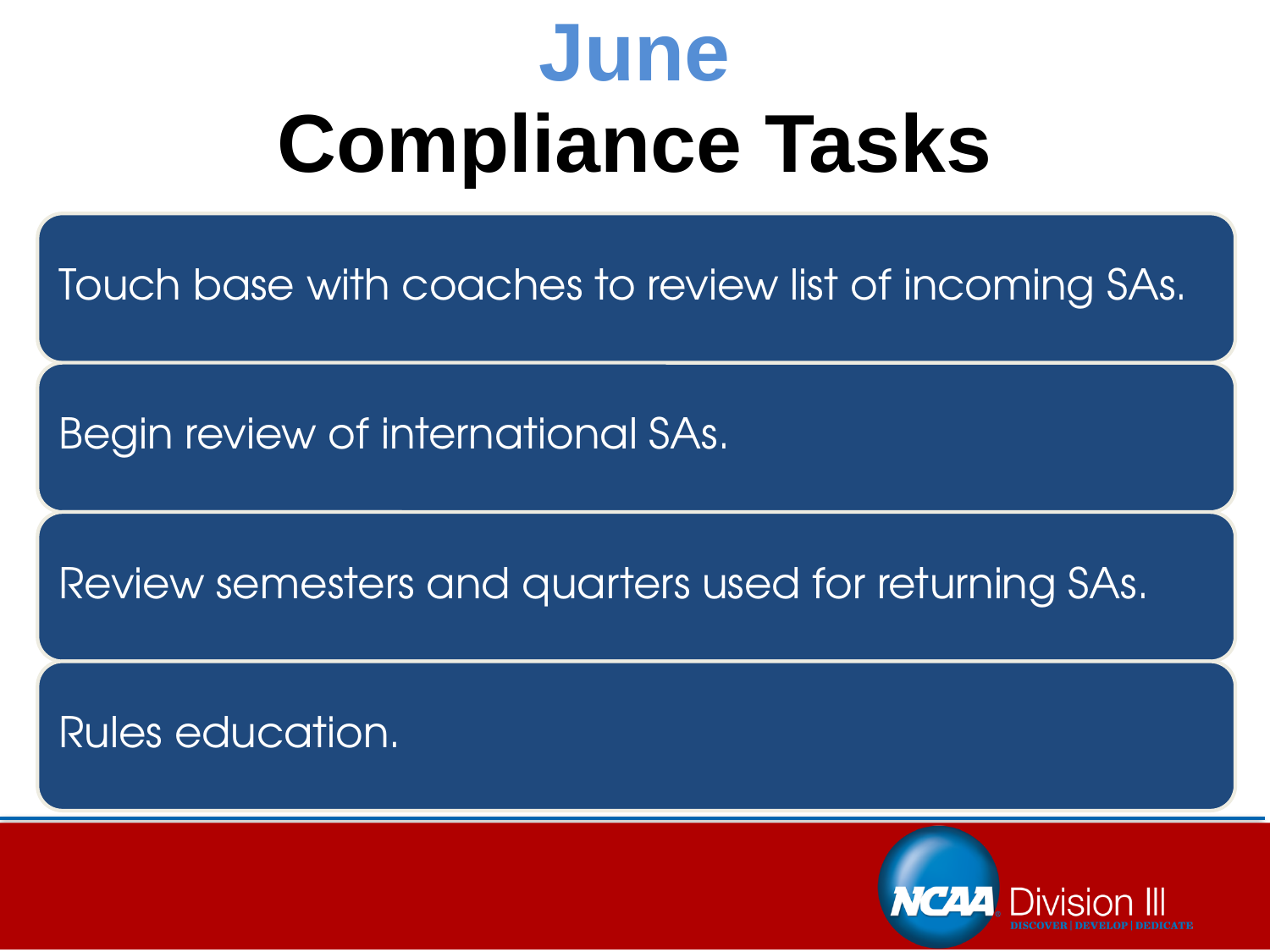

# June Compliance Tasks
Touch base with coaches to review list of incoming SAs.
Begin review of international SAs.
Review semesters and quarters used for returning SAs.
Rules education.